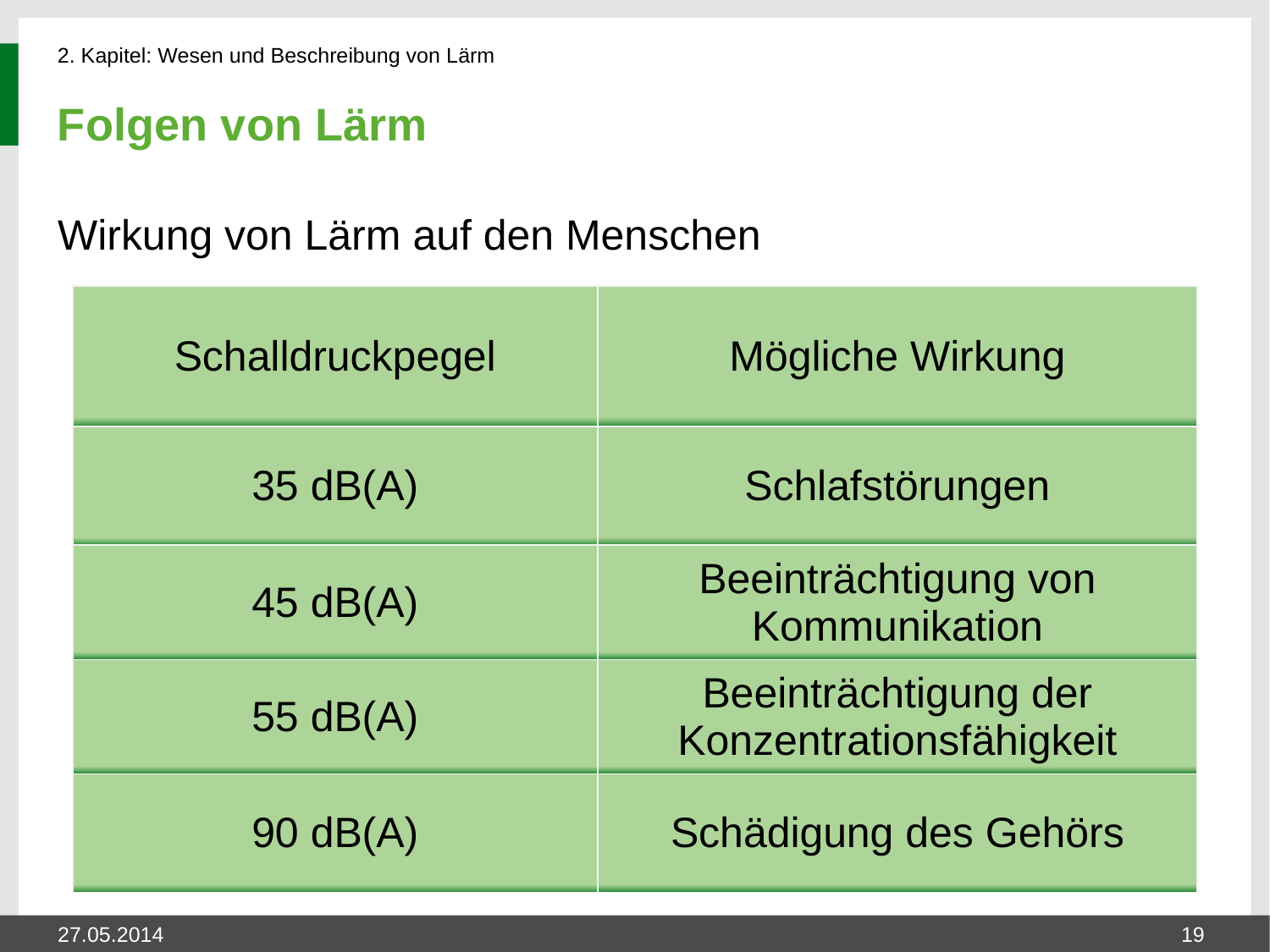

# Folgen von Lärm

Wirkung von Lärm auf den Menschen

| Schalldruckpegel | Mögliche Wirkung |
| --- | --- |
| 35 dB(A) | Schlafstörungen |
| 45 dB(A) | Beeinträchtigung von Kommunikation |
| 55 dB(A) | Beeinträchtigung der Konzentrationsfähigkeit |
| 90 dB(A) | Schädigung des Gehörs |
27.05.2014
19